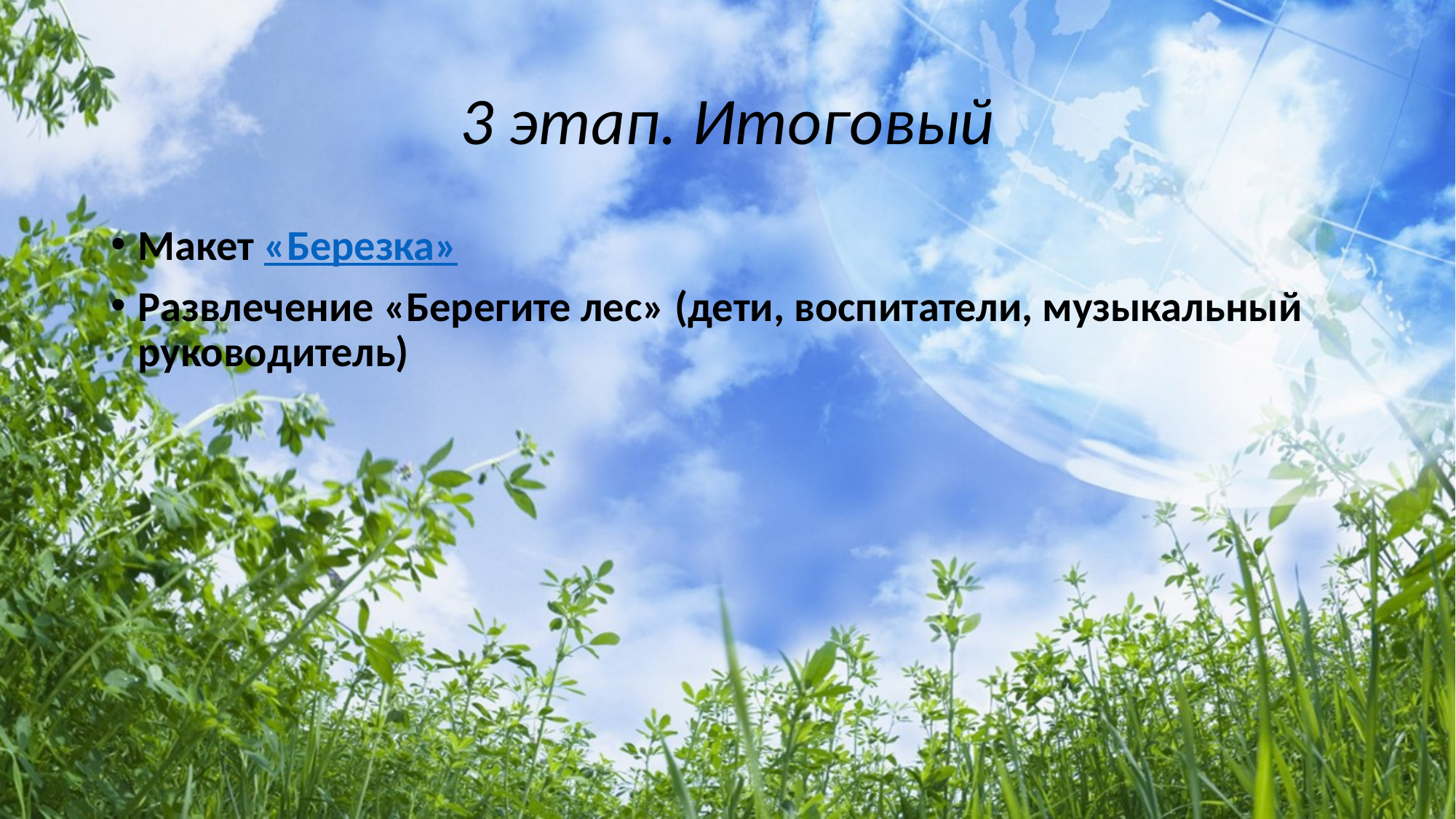

# 3 этап. Итоговый
Макет «Березка»
Развлечение «Берегите лес» (дети, воспитатели, музыкальный руководитель)